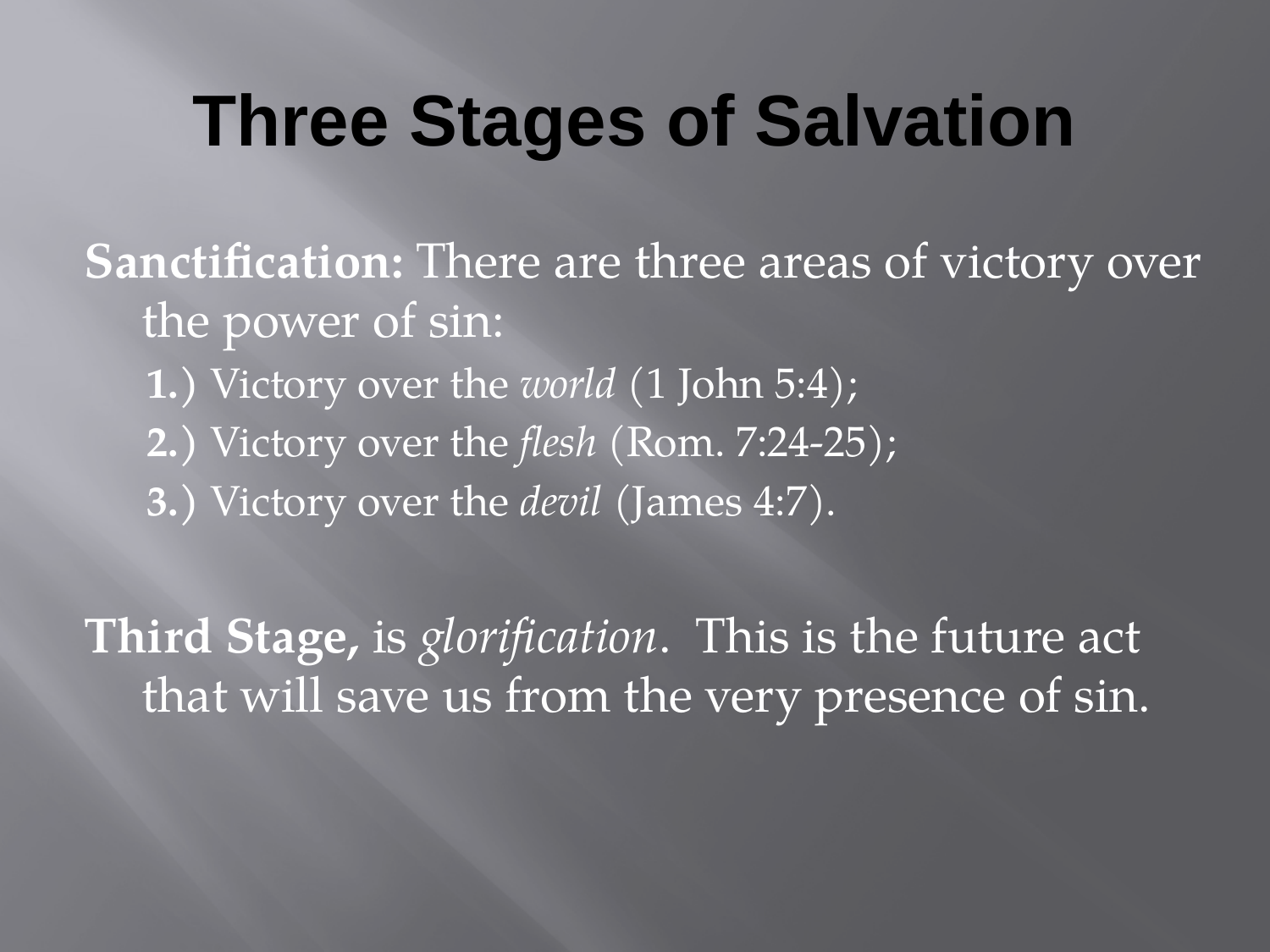

# Three Stages of Salvation
Sanctification: There are three areas of victory over the power of sin:
1.) Victory over the world (1 John 5:4);
2.) Victory over the flesh (Rom. 7:24-25);
3.) Victory over the devil (James 4:7).

Third Stage, is glorification.  This is the future act that will save us from the very presence of sin.